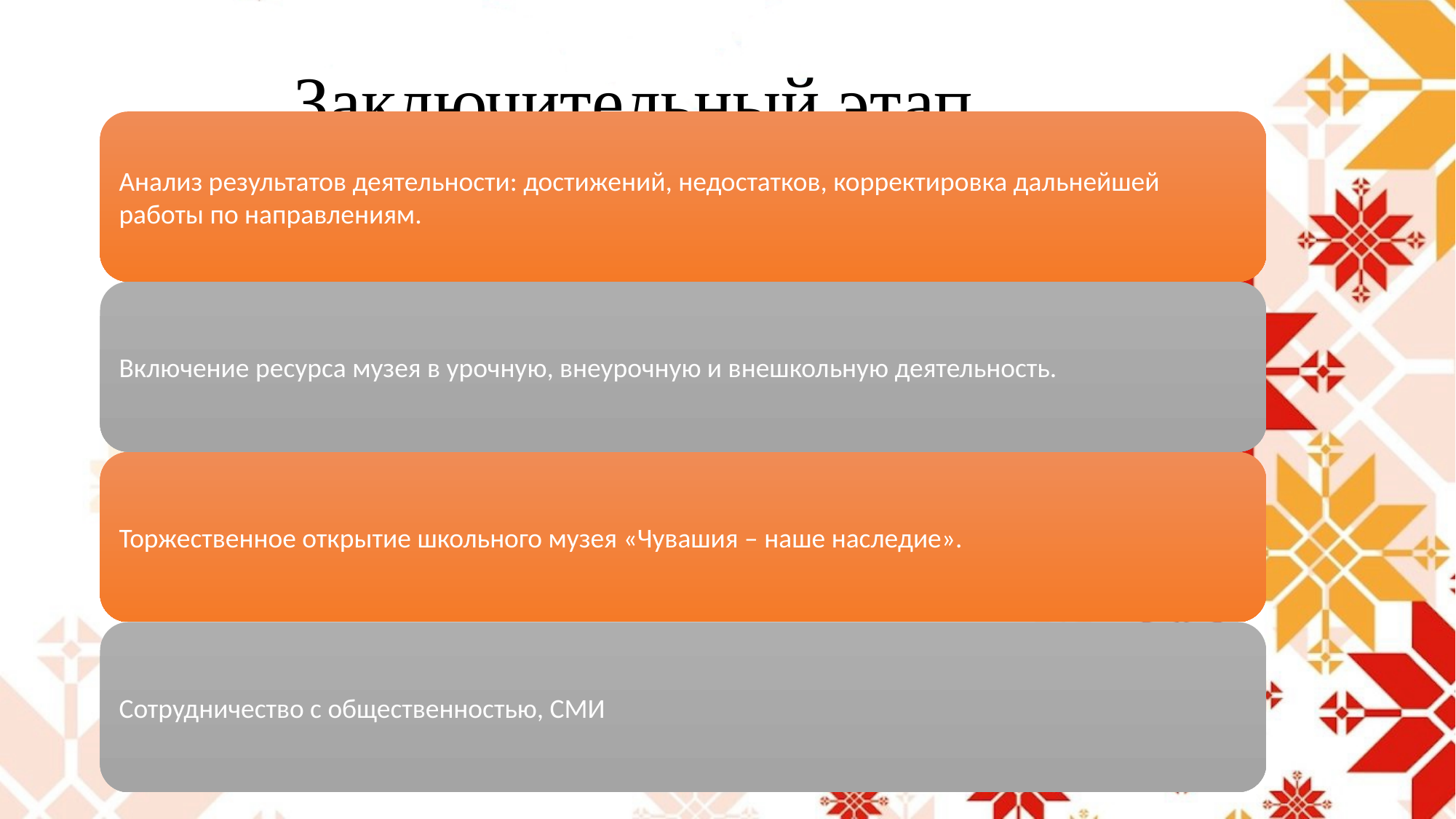

# Заключительный этап
Анализ результатов деятельности: достижений, недостатков, корректировка дальнейшей работы по направлениям.
Сотрудничество с общественностью, СМИ
Включение ресурса музея в урочную, внеурочную и внешкольную деятельность.
Торжественное открытие школьного музея «Чувашия – наше наследие».